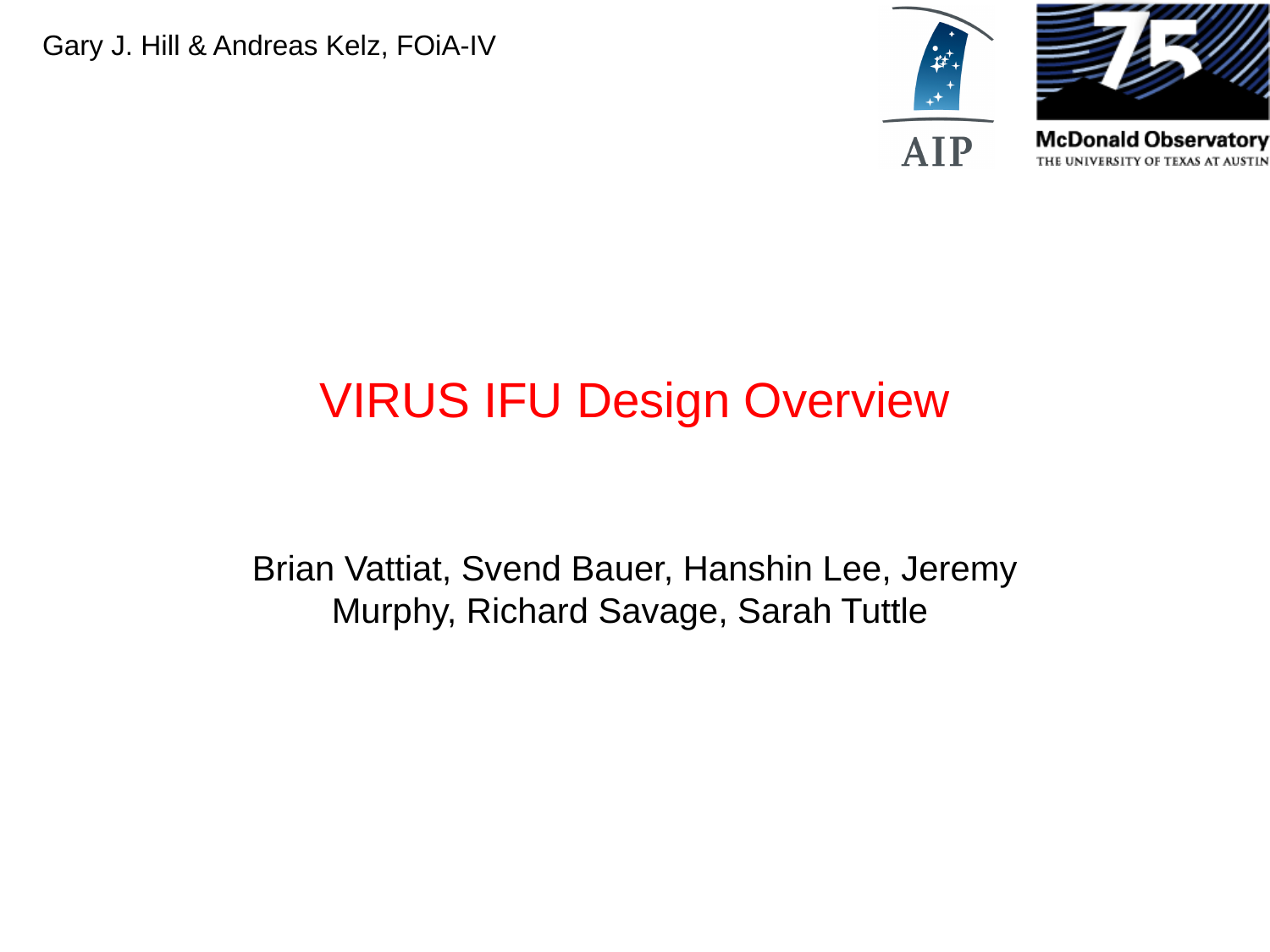

# VIRUS IFU Design Overview
Brian Vattiat, Svend Bauer, Hanshin Lee, Jeremy Murphy, Richard Savage, Sarah Tuttle